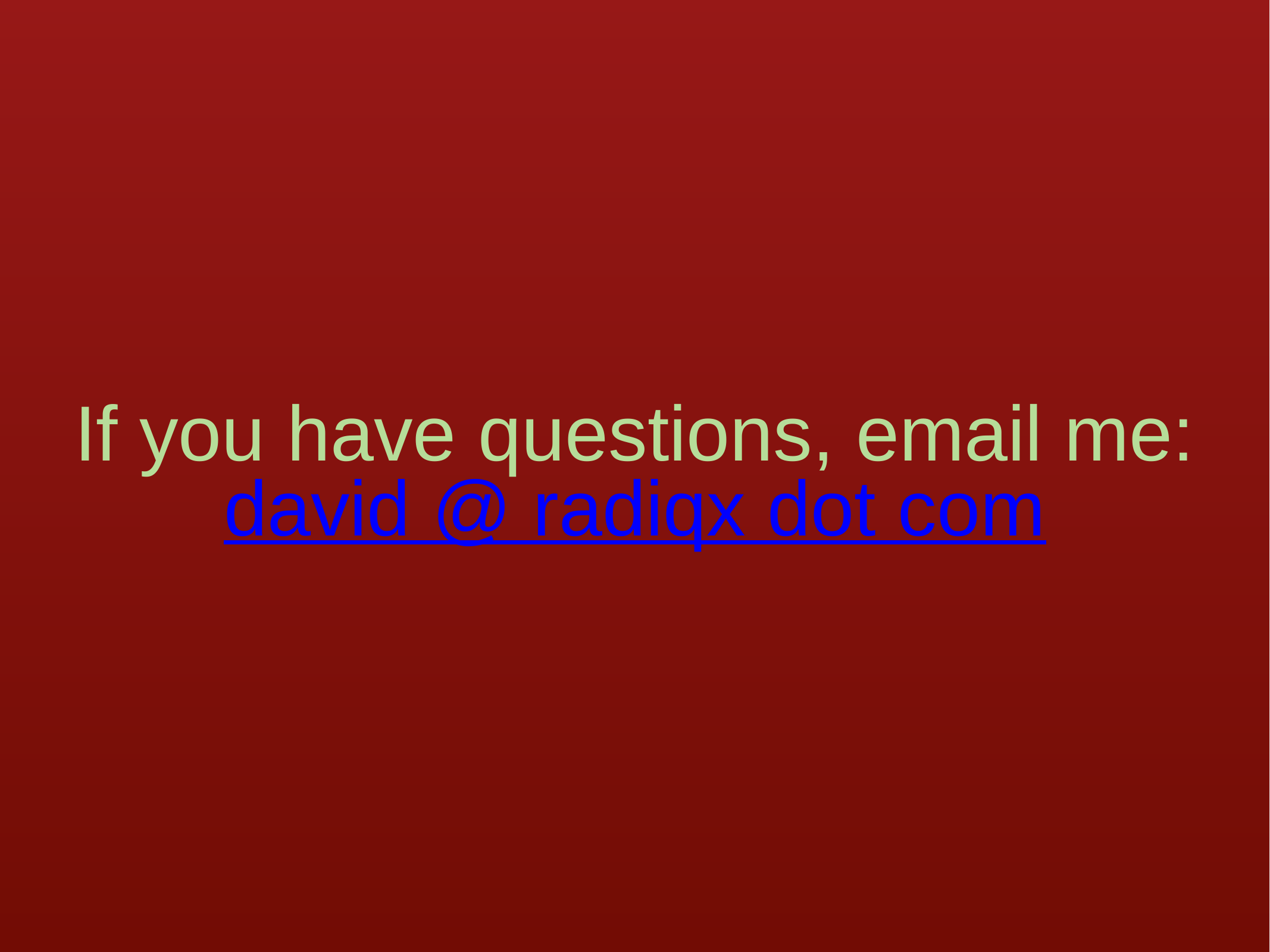

If you have questions, email me:
david @ radiqx dot com